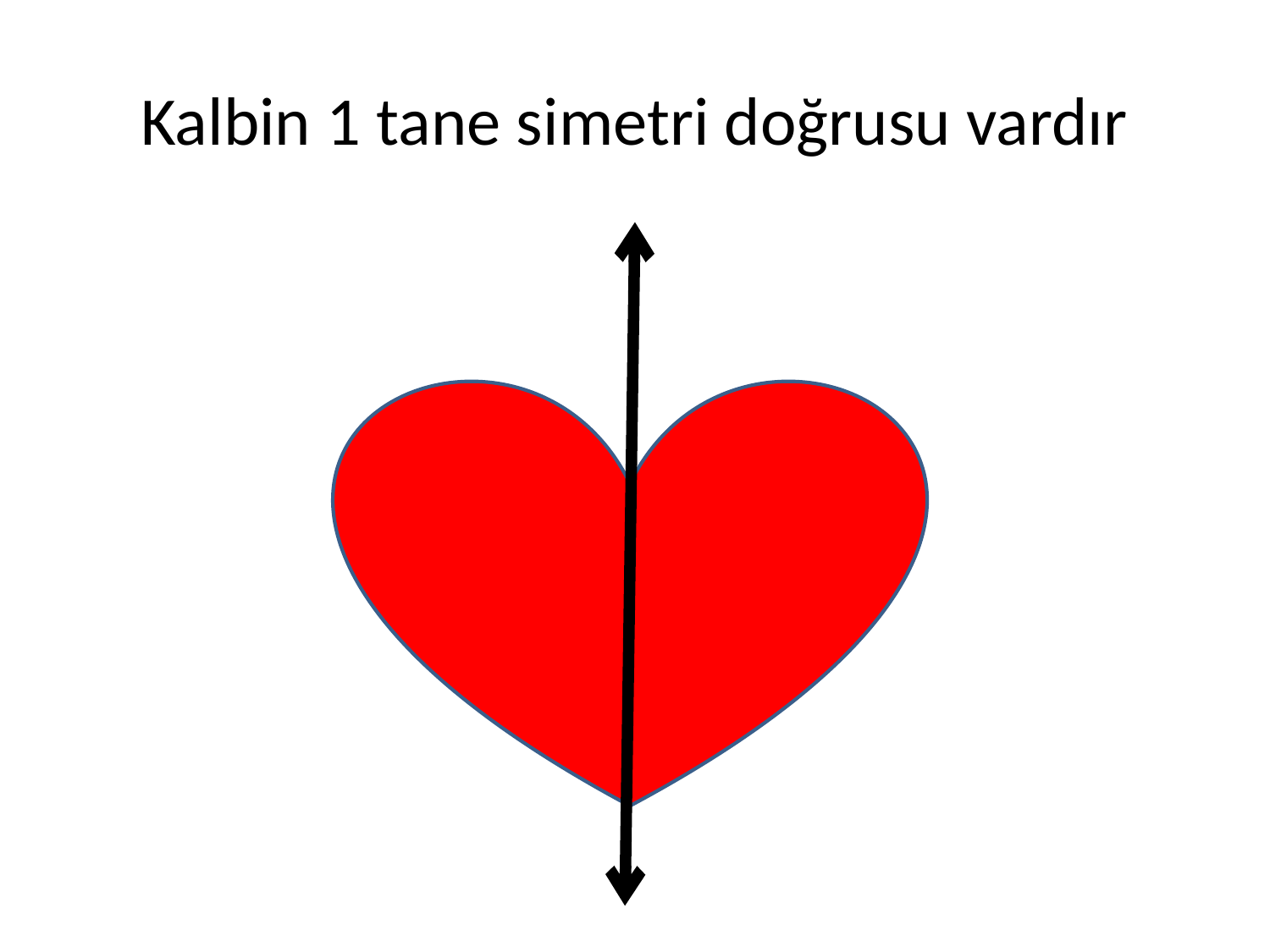

# Kalbin 1 tane simetri doğrusu vardır